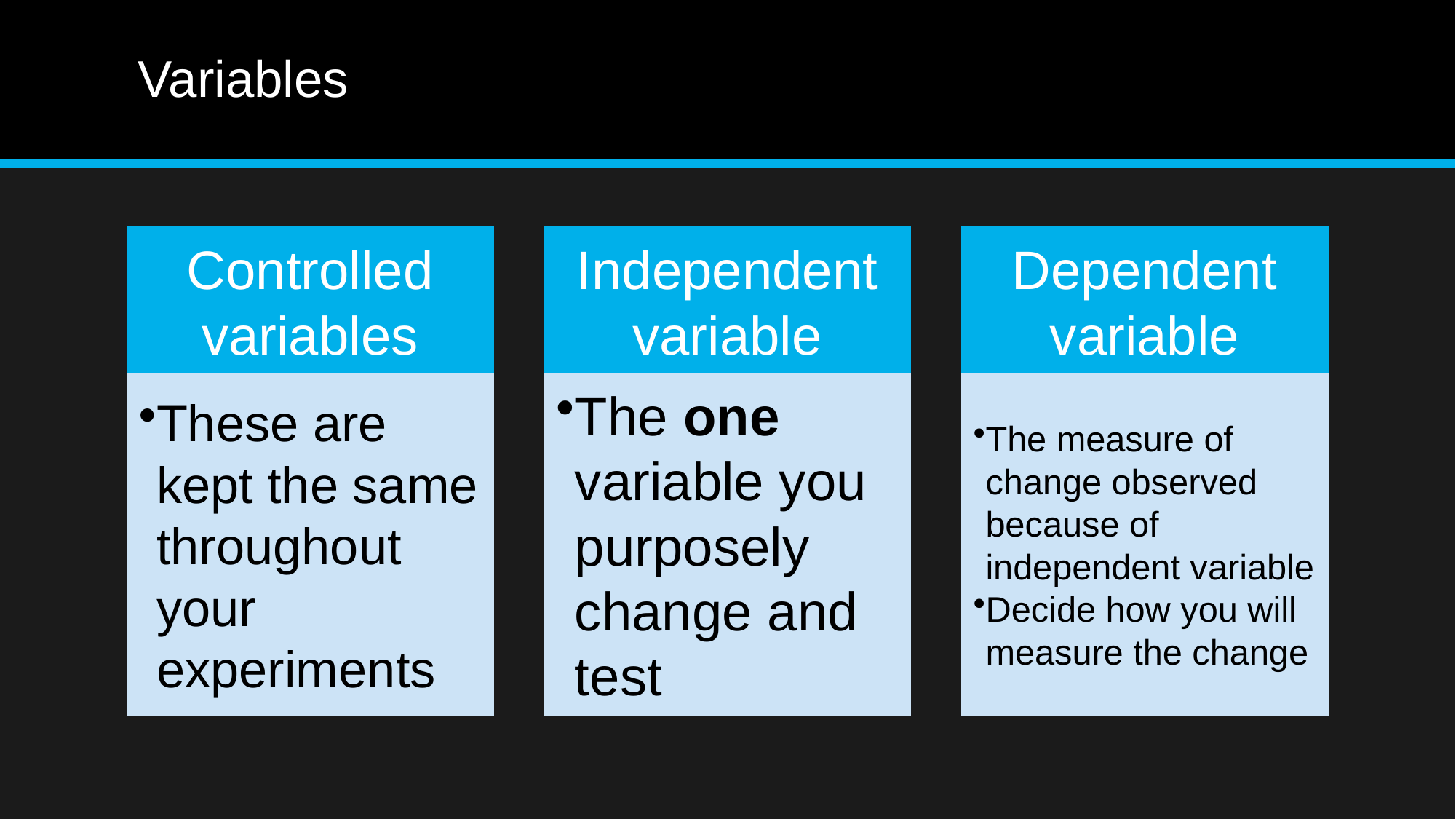

# Variables
Controlled variables
Independent variable
Dependent variable
These are kept the same throughout your experiments
The one variable you purposely change and test
The measure of change observed because of independent variable
Decide how you will measure the change